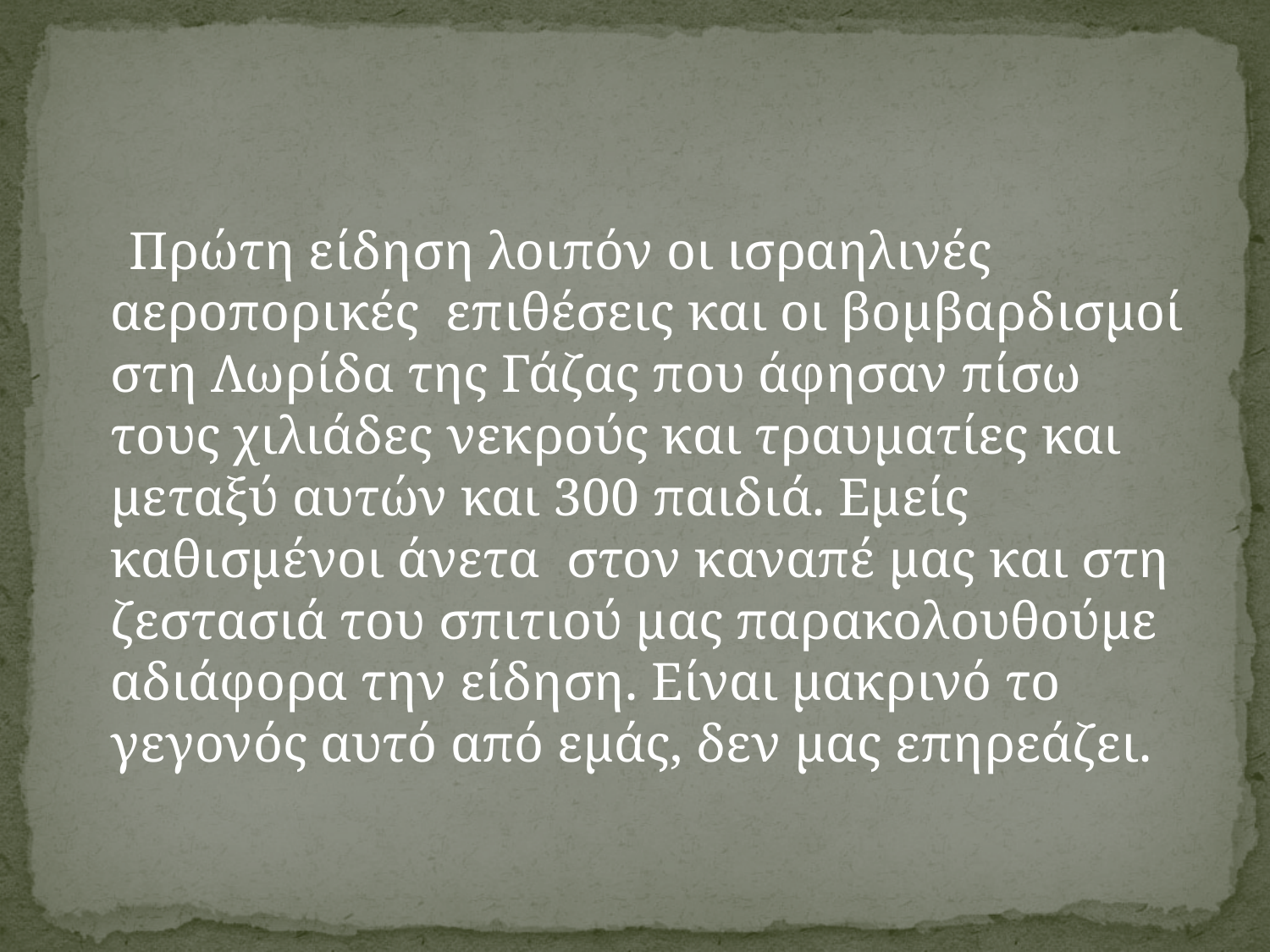

#
    Πρώτη είδηση λοιπόν οι ισραηλινές αεροπορικές  επιθέσεις και οι βομβαρδισμοί στη Λωρίδα της Γάζας που άφησαν πίσω τους χιλιάδες νεκρούς και τραυματίες και μεταξύ αυτών και 300 παιδιά. Εμείς καθισμένοι άνετα  στον καναπέ μας και στη ζεστασιά του σπιτιού μας παρακολουθούμε αδιάφορα την είδηση. Είναι μακρινό το γεγονός αυτό από εμάς, δεν μας επηρεάζει.